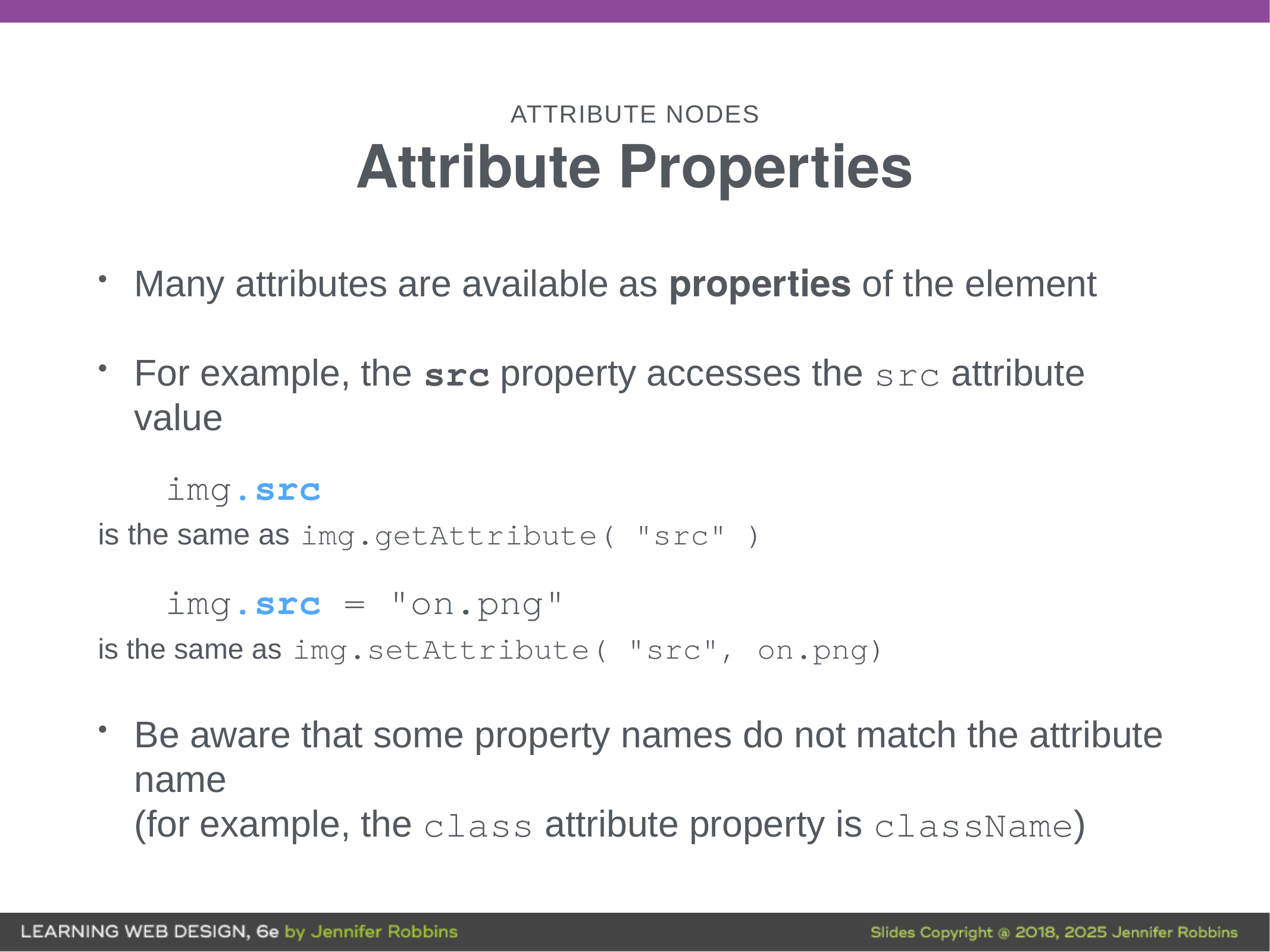

# ATTRIBUTE NODES
Attribute Properties
Many attributes are available as properties of the element
For example, the src property accesses the src attribute value
img.src
is the same as img.getAttribute( "src" )
img.src = "on.png"
is the same as img.setAttribute( "src", on.png)
Be aware that some property names do not match the attribute name
(for example, the class attribute property is className)